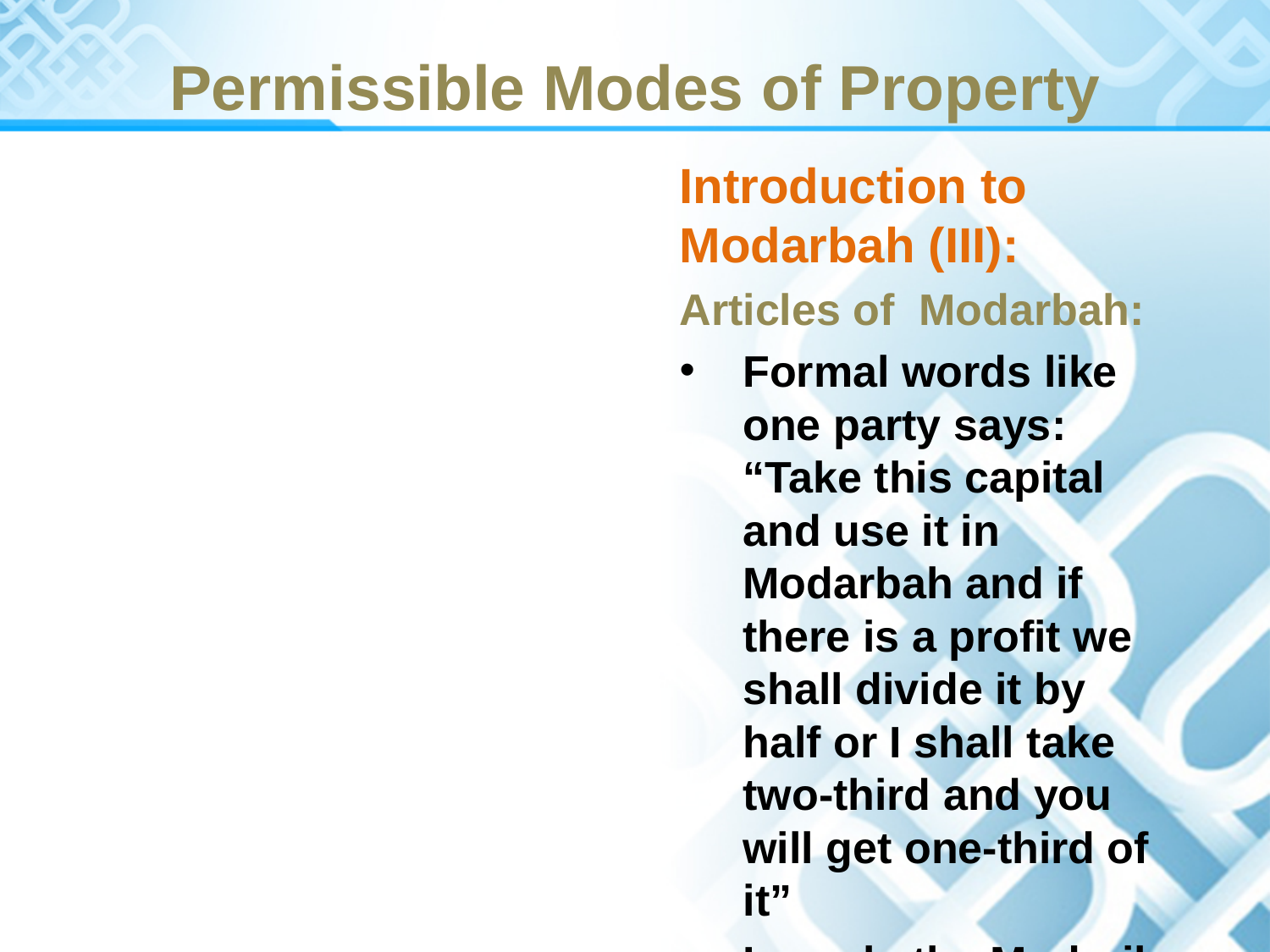

Permissible Modes of Property
Introduction to Modarbah (III):
Articles of  Modarbah:
Formal words like one party says: “Take this capital and use it in Modarbah and if there is a profit we shall divide it by half or I shall take two-third and you will get one-third of it”
In reply the Modarib says: “I accept it”.